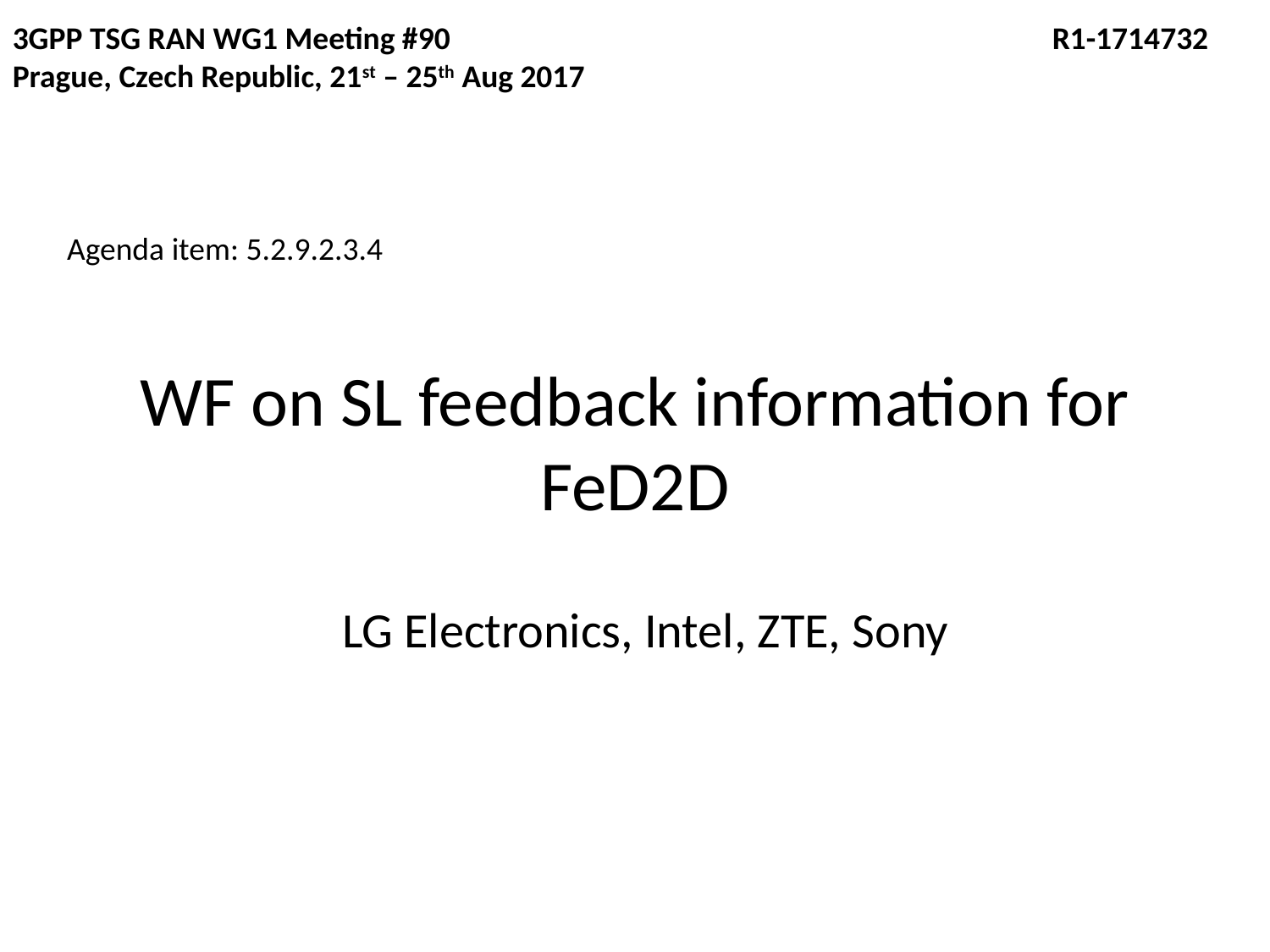

3GPP TSG RAN WG1 Meeting #90				                     R1-1714732
Prague, Czech Republic, 21st – 25th Aug 2017
Agenda item: 5.2.9.2.3.4
# WF on SL feedback information for FeD2D
LG Electronics, Intel, ZTE, Sony